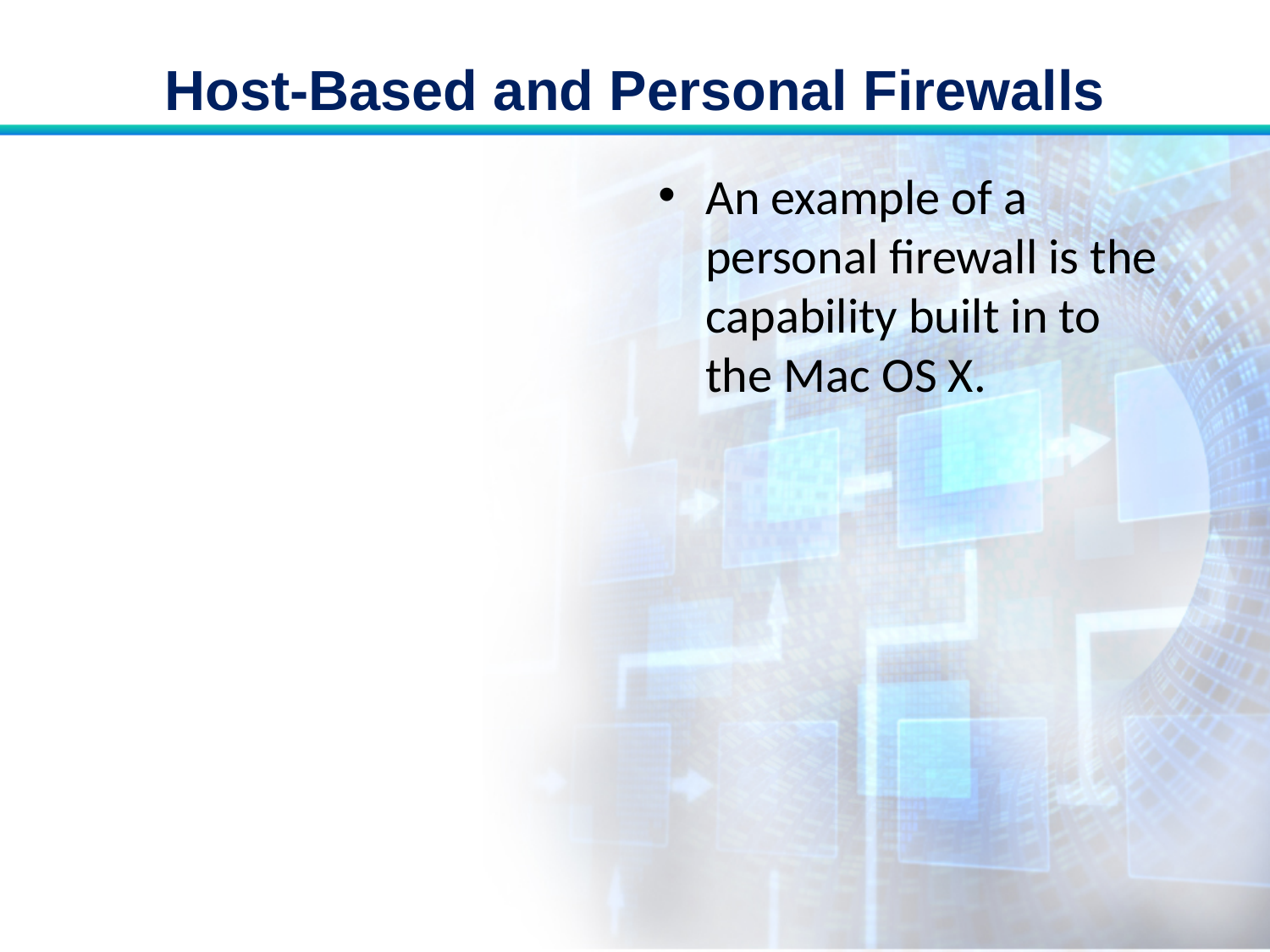

# Host-Based and Personal Firewalls
An example of a personal firewall is the capability built in to the Mac OS X.